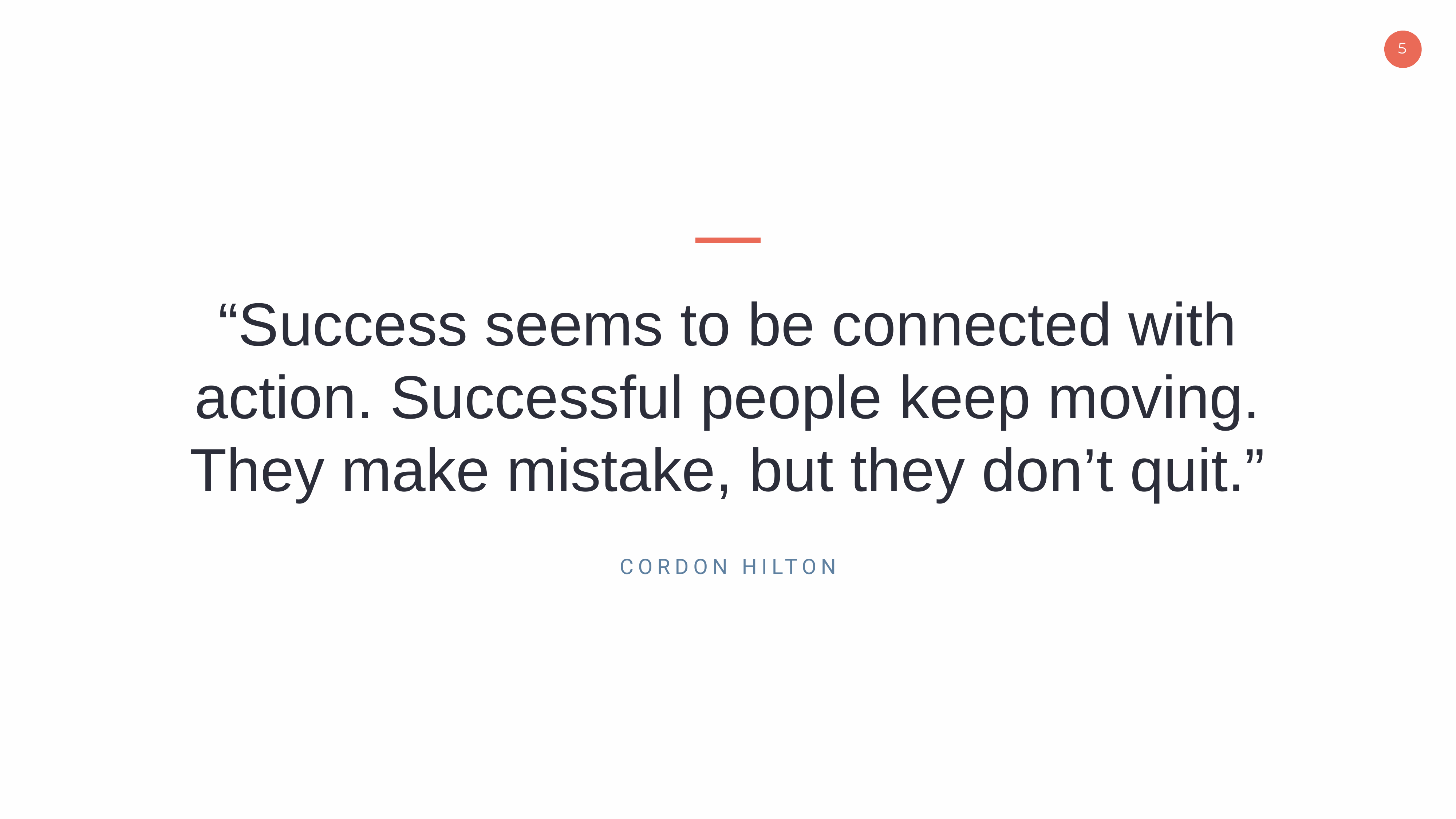

“Success seems to be connected with action. Successful people keep moving. They make mistake, but they don’t quit.”
CORDON HILTON